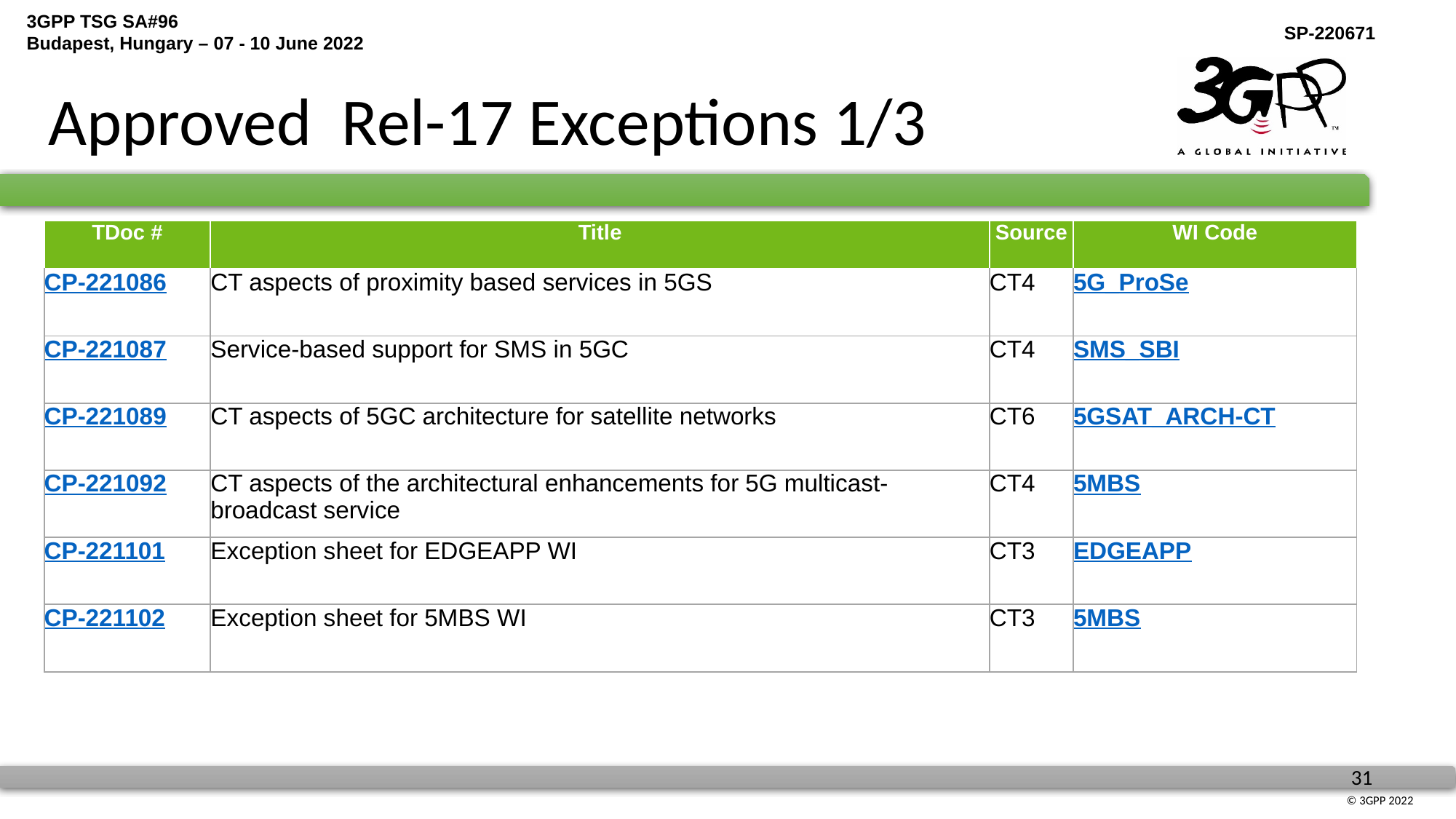

# Approved  Rel-17 Exceptions 1/3
| TDoc # | Title | Source | WI Code |
| --- | --- | --- | --- |
| CP-221086 | CT aspects of proximity based services in 5GS | CT4 | 5G\_ProSe |
| CP-221087 | Service-based support for SMS in 5GC | CT4 | SMS\_SBI |
| CP-221089 | CT aspects of 5GC architecture for satellite networks | CT6 | 5GSAT\_ARCH-CT |
| CP-221092 | CT aspects of the architectural enhancements for 5G multicast-broadcast service | CT4 | 5MBS |
| CP-221101 | Exception sheet for EDGEAPP WI | CT3 | EDGEAPP |
| CP-221102 | Exception sheet for 5MBS WI | CT3 | 5MBS |